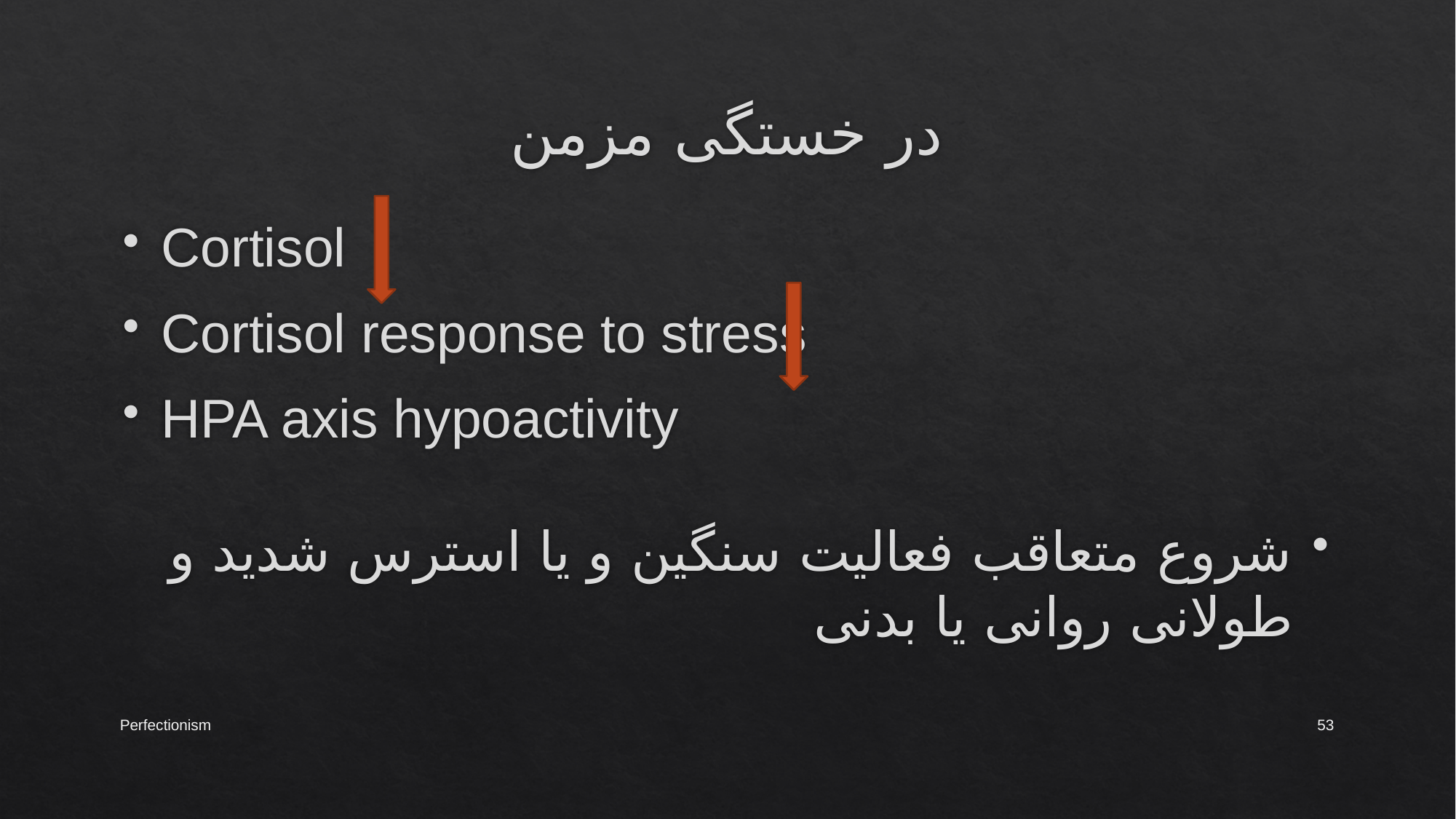

# در خستگی مزمن

Cortisol
Cortisol response to stress
HPA axis hypoactivity

شروع متعاقب فعالیت سنگین و یا استرس شدید و طولانی روانی یا بدنی

Perfectionism
53